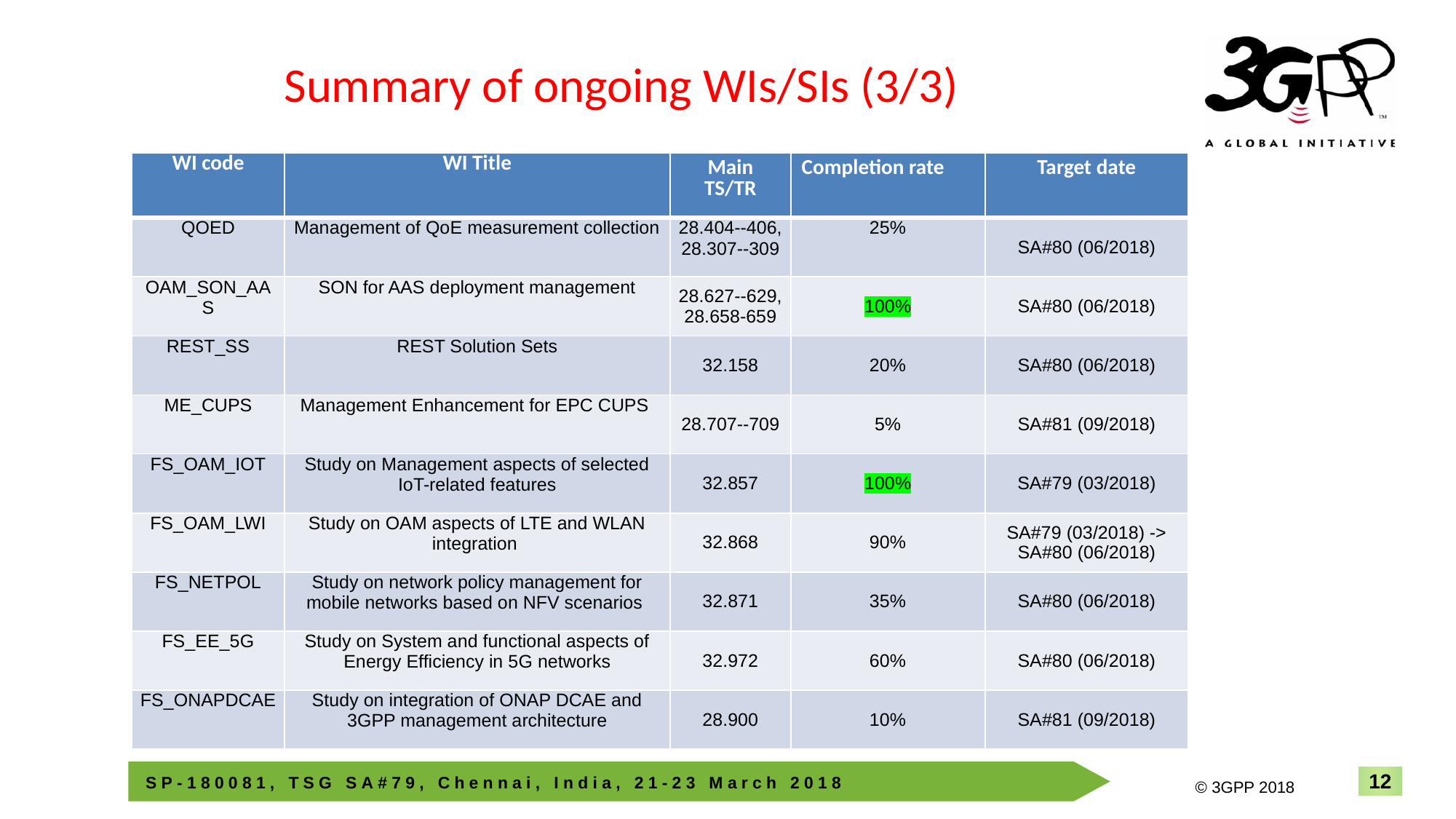

# Summary of ongoing WIs/SIs (3/3)
| WI code | WI Title | Main TS/TR | Completion rate | Target date |
| --- | --- | --- | --- | --- |
| QOED | Management of QoE measurement collection | 28.404--406, 28.307--309 | 25% | SA#80 (06/2018) |
| OAM\_SON\_AAS | SON for AAS deployment management | 28.627--629, 28.658-659 | 100% | SA#80 (06/2018) |
| REST\_SS | REST Solution Sets | 32.158 | 20% | SA#80 (06/2018) |
| ME\_CUPS | Management Enhancement for EPC CUPS | 28.707--709 | 5% | SA#81 (09/2018) |
| FS\_OAM\_IOT | Study on Management aspects of selected IoT-related features | 32.857 | 100% | SA#79 (03/2018) |
| FS\_OAM\_LWI | Study on OAM aspects of LTE and WLAN integration | 32.868 | 90% | SA#79 (03/2018) -> SA#80 (06/2018) |
| FS\_NETPOL | Study on network policy management for mobile networks based on NFV scenarios | 32.871 | 35% | SA#80 (06/2018) |
| FS\_EE\_5G | Study on System and functional aspects of Energy Efficiency in 5G networks | 32.972 | 60% | SA#80 (06/2018) |
| FS\_ONAPDCAE | Study on integration of ONAP DCAE and 3GPP management architecture | 28.900 | 10% | SA#81 (09/2018) |